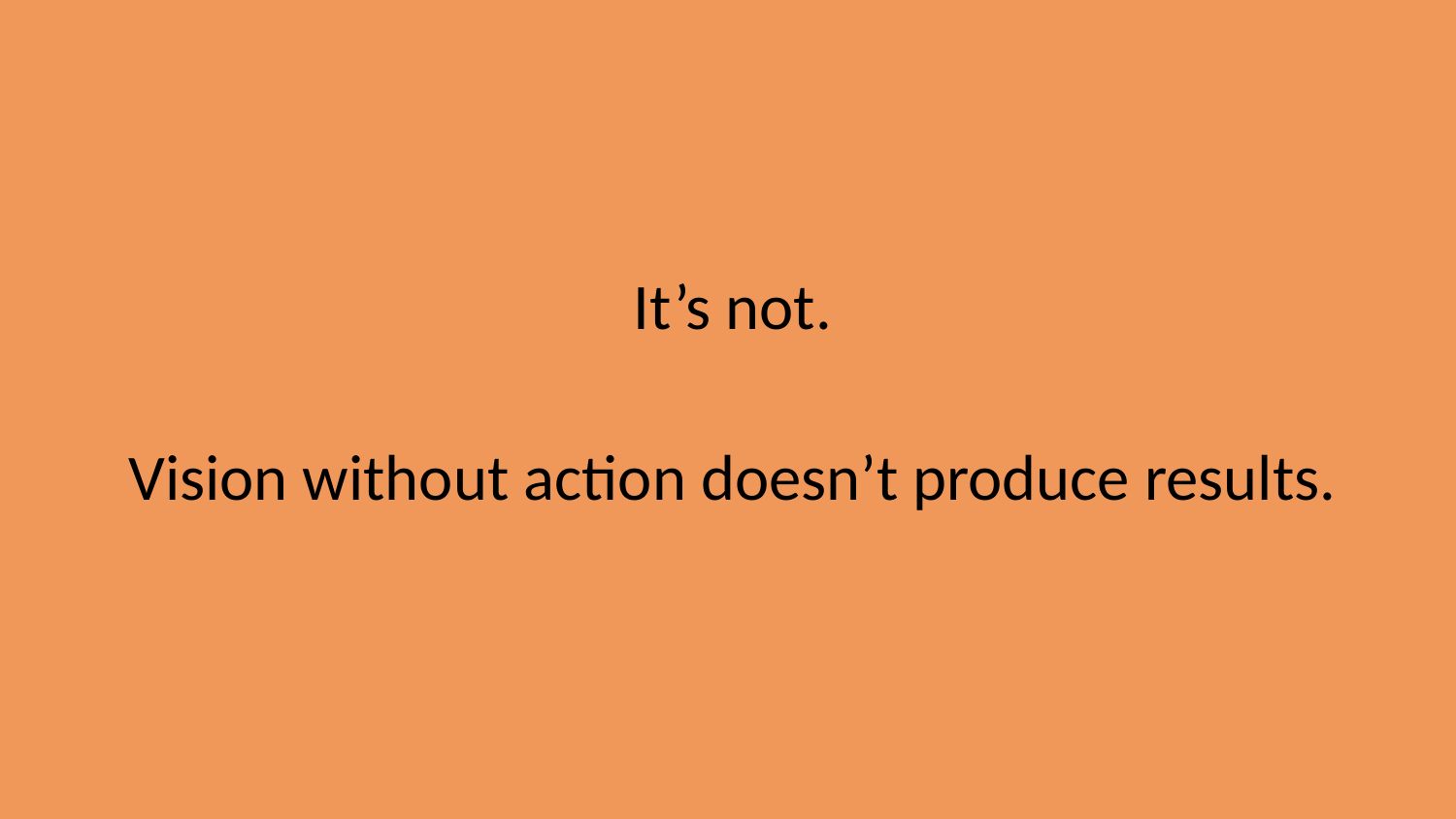

It’s not.

Vision without action doesn’t produce results.